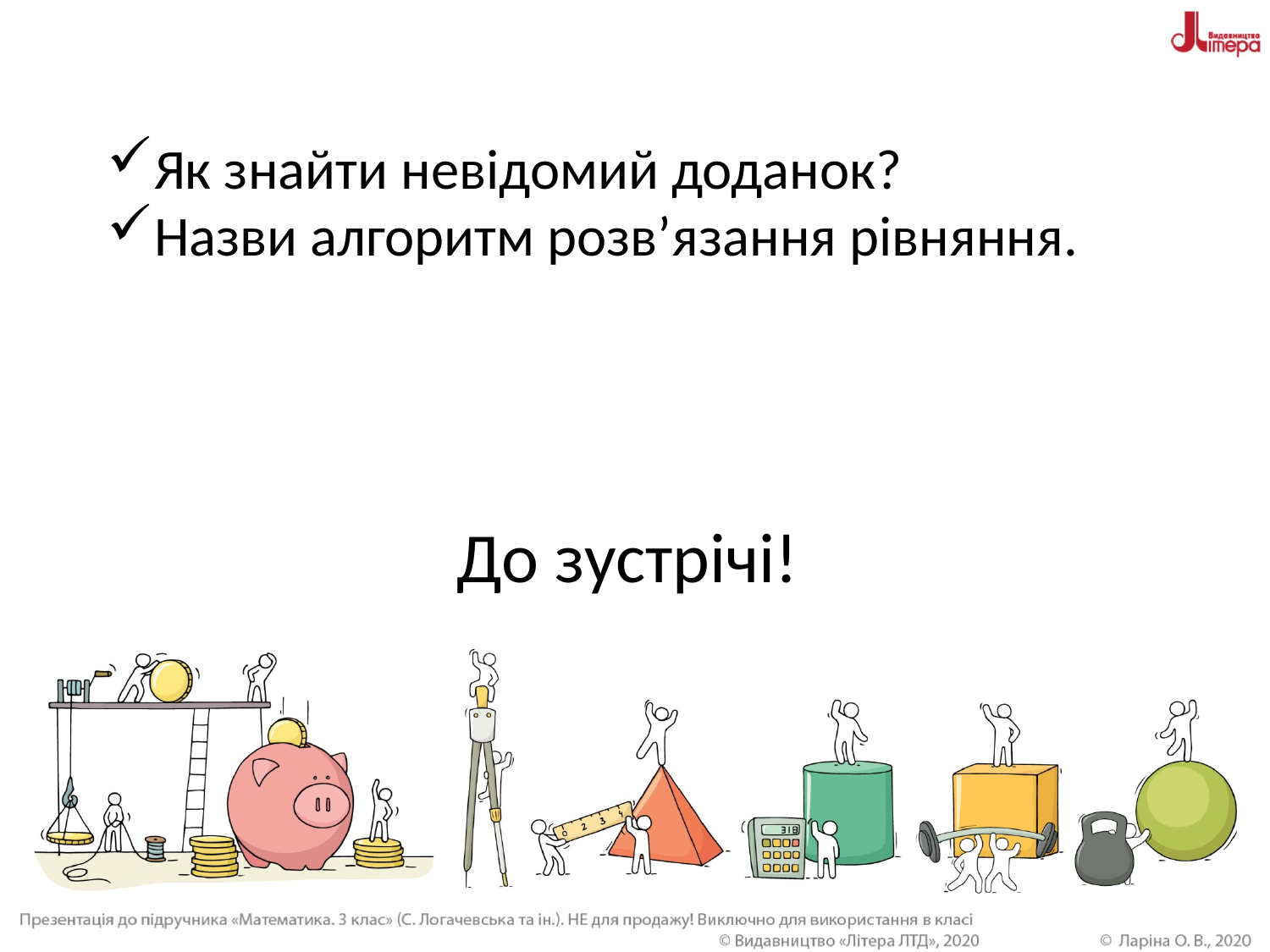

Як знайти невідомий доданок?
Назви алгоритм розв’язання рівняння.
До зустрічі!